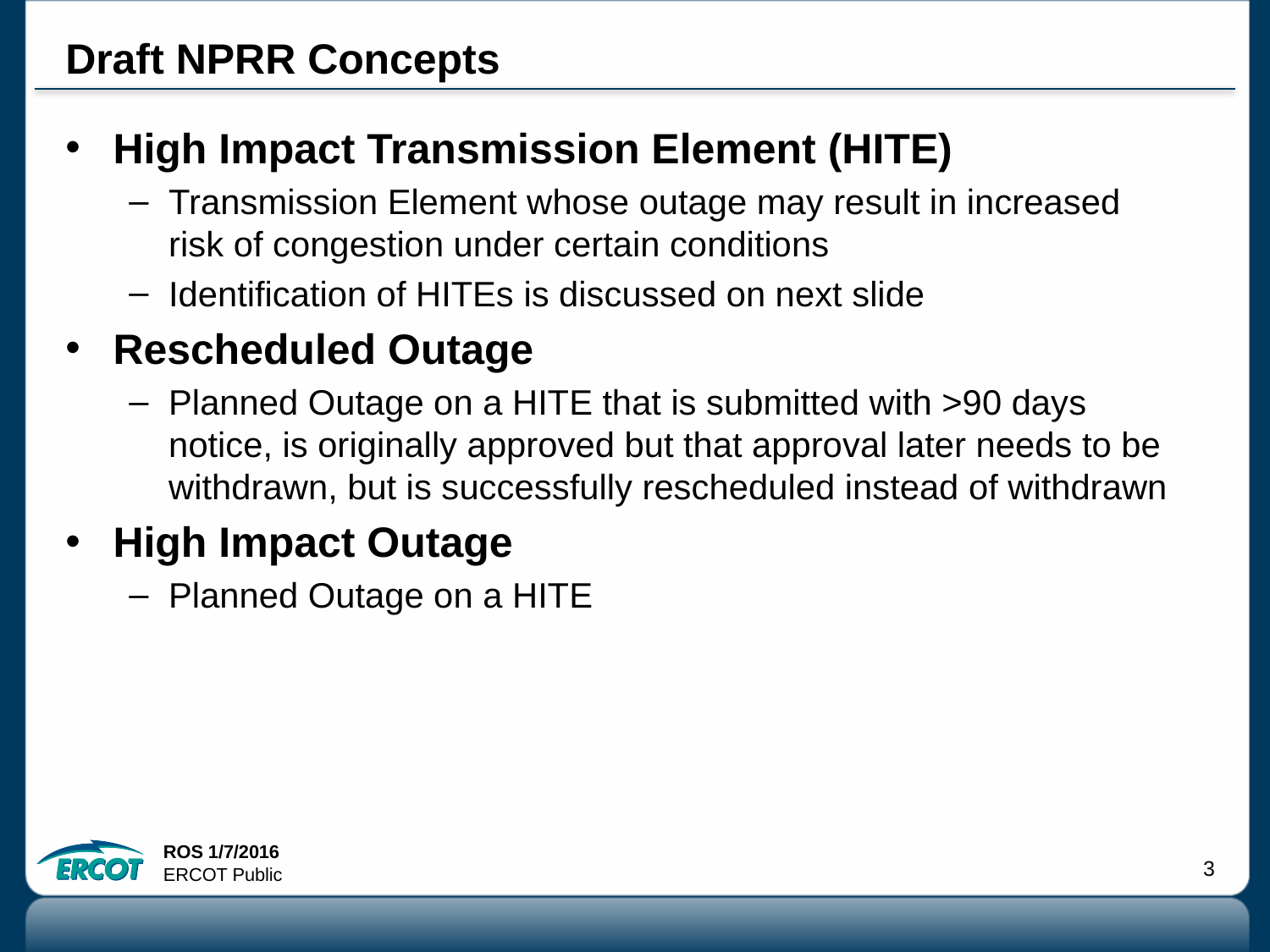

# Draft NPRR Concepts
High Impact Transmission Element (HITE)
Transmission Element whose outage may result in increased risk of congestion under certain conditions
Identification of HITEs is discussed on next slide
Rescheduled Outage
Planned Outage on a HITE that is submitted with >90 days notice, is originally approved but that approval later needs to be withdrawn, but is successfully rescheduled instead of withdrawn
High Impact Outage
Planned Outage on a HITE